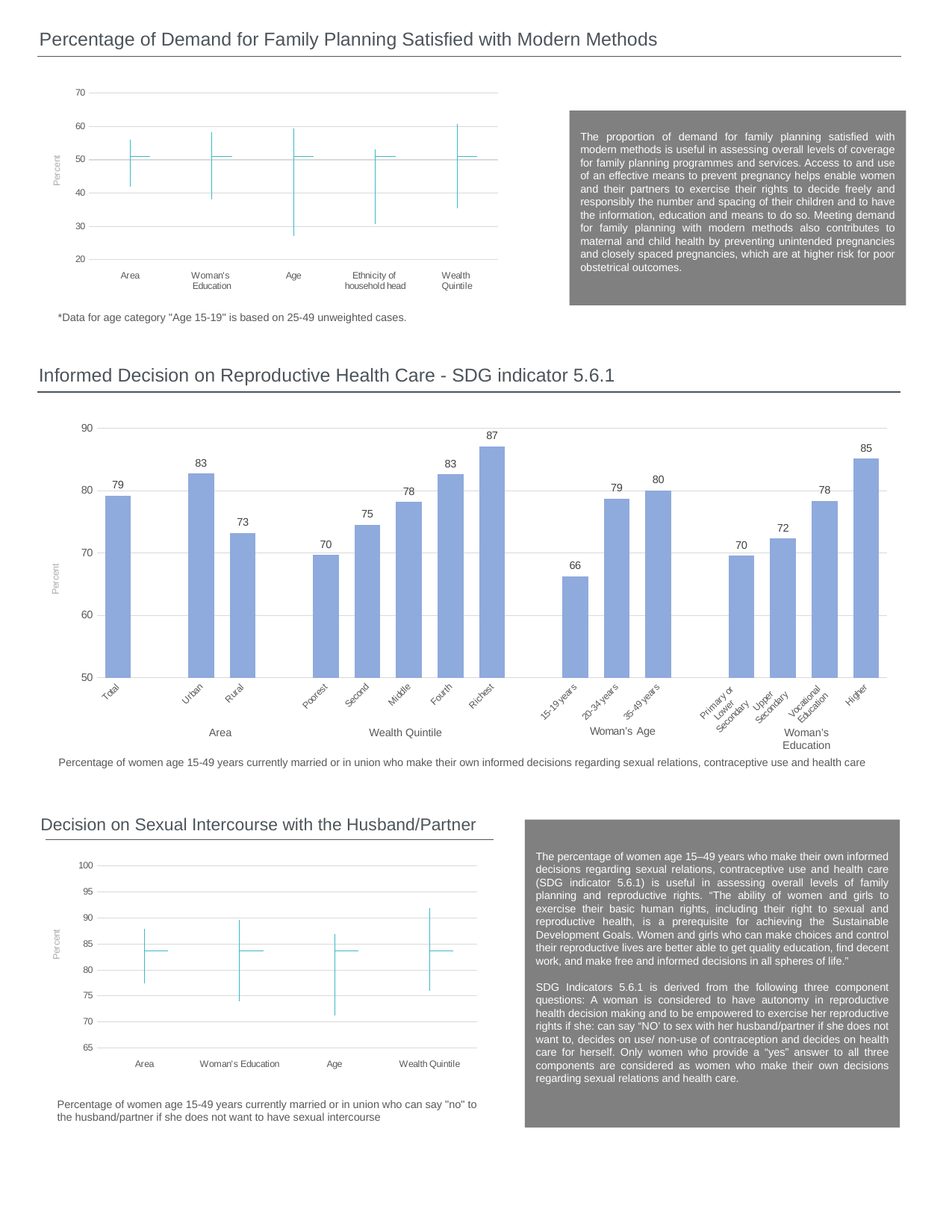

Percentage of Demand for Family Planning Satisfied with Modern Methods

[unsupported chart]

The proportion of demand for family planning satisfied with modern methods is useful in assessing overall levels of coverage for family planning programmes and services. Access to and use of an effective means to prevent pregnancy helps enable women and their partners to exercise their rights to decide freely and responsibly the number and spacing of their children and to have the information, education and means to do so. Meeting demand for family planning with modern methods also contributes to maternal and child health by preventing unintended pregnancies and closely spaced pregnancies, which are at higher risk for poor obstetrical outcomes.

*Data for age category "Age 15-19" is based on 25-49 unweighted cases.
Informed Decision on Reproductive Health Care - SDG indicator 5.6.1

### Chart

| Category |  |
|---|---|
| Total | 79.22069573046242 |
|  | None |
| Urban | 82.751454279969 |
| Rural | 73.24793973907211 |
|  | None |
| Poorest | 69.67905835258428 |
| Second | 74.51508424067883 |
| Middle | 78.2196089348664 |
| Fourth | 82.62651162998361 |
| Richest | 87.11950755203354 |
|  | None |
| 15-19 years | 66.26948751467798 |
| 20-34 years | 78.73688675772284 |
| 35-49 years | 80.03145030003823 |
|  | None |
| Primary or
Lower
Secondary | 69.56270771510819 |
| Upper
Secondary | 72.30389005316017 |
| Vocational
Education | 78.35276313540014 |
| Higher | 85.1433069834149 |
Wealth Quintile
Woman’s Education
Area
Percentage of women age 15-49 years currently married or in union who make their own informed decisions regarding sexual relations, contraceptive use and health care
Decision on Sexual Intercourse with the Husband/Partner
The percentage of women age 15–49 years who make their own informed decisions regarding sexual relations, contraceptive use and health care (SDG indicator 5.6.1) is useful in assessing overall levels of family planning and reproductive rights. “The ability of women and girls to exercise their basic human rights, including their right to sexual and reproductive health, is a prerequisite for achieving the Sustainable Development Goals. Women and girls who can make choices and control their reproductive lives are better able to get quality education, find decent work, and make free and informed decisions in all spheres of life.”

SDG Indicators 5.6.1 is derived from the following three component questions: A woman is considered to have autonomy in reproductive health decision making and to be empowered to exercise her reproductive rights if she: can say “NO’ to sex with her husband/partner if she does not want to, decides on use/ non-use of contraception and decides on health care for herself. Only women who provide a “yes” answer to all three components are considered as women who make their own decisions regarding sexual relations and health care.

[unsupported chart]

Percentage of women age 15-49 years currently married or in union who can say "no" to the husband/partner if she does not want to have sexual intercourse